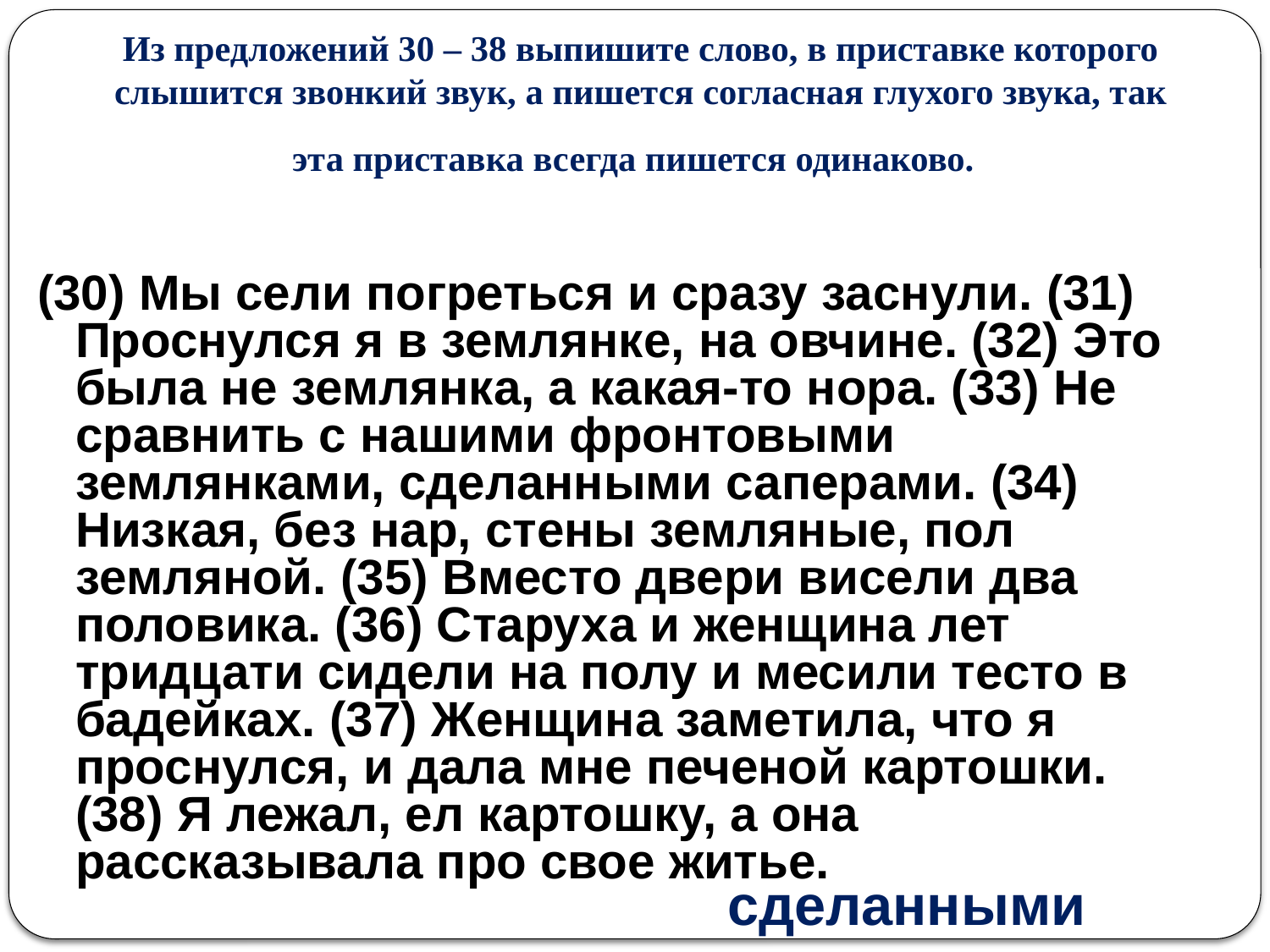

# Из предложений 30 – 38 выпишите слово, в приставке которого слышится звонкий звук, а пишется согласная глухого звука, так эта приставка всегда пишется одинаково.
(30) Мы сели погреться и сразу заснули. (31) Проснулся я в землянке, на овчине. (32) Это была не землянка, а какая-то нора. (33) Не сравнить с нашими фронтовыми землянками, сделанными саперами. (34) Низкая, без нар, стены земляные, пол земляной. (35) Вместо двери висели два половика. (36) Старуха и женщина лет тридцати сидели на полу и месили тесто в бадейках. (37) Женщина заметила, что я проснулся, и дала мне печеной картошки. (38) Я лежал, ел картошку, а она рассказывала про свое житье.
сделанными